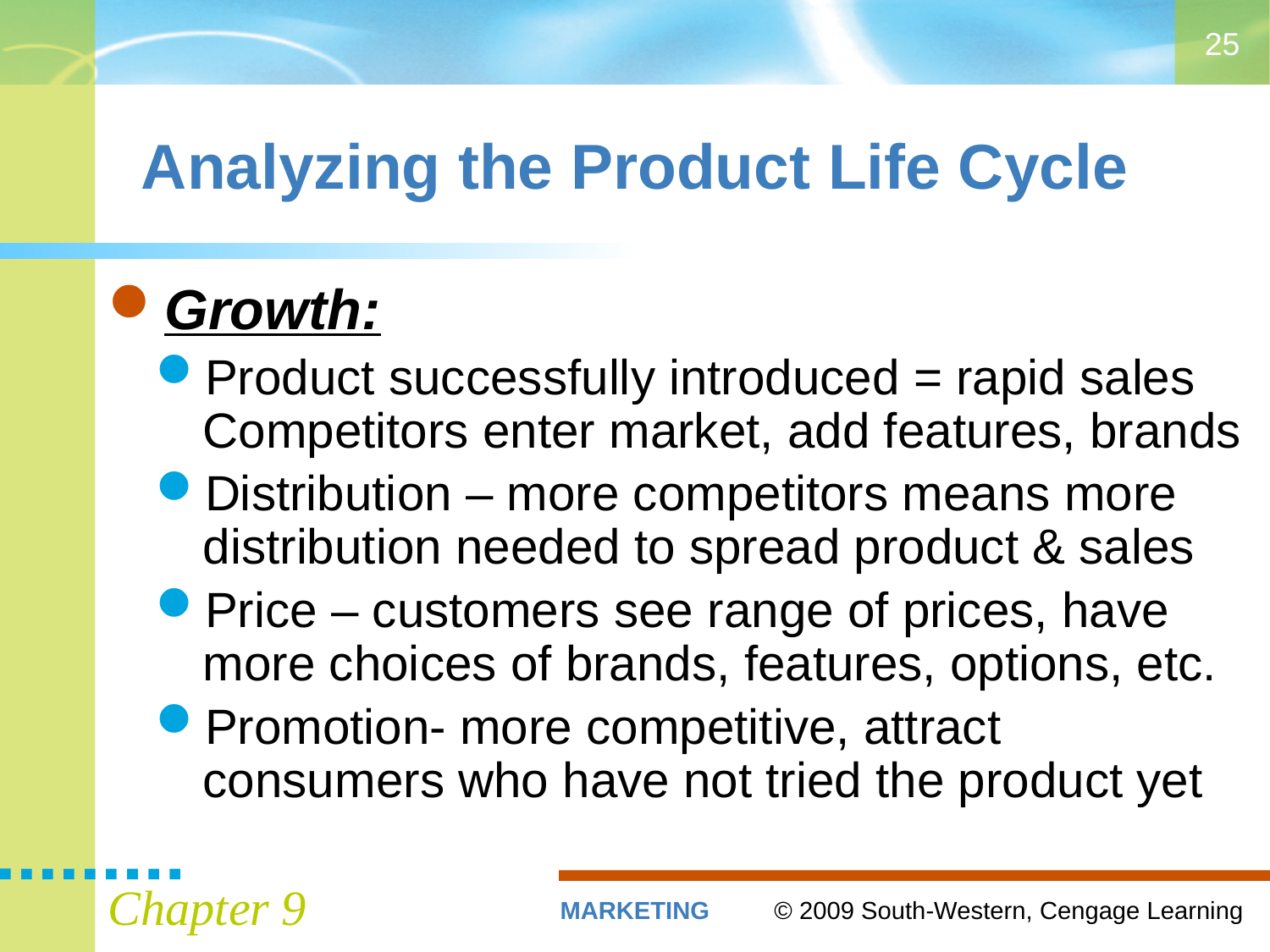

25
# Analyzing the Product Life Cycle
Growth:
Product successfully introduced = rapid sales
Competitors enter market, add features, brands
Distribution – more competitors means more distribution needed to spread product & sales
Price – customers see range of prices, have more choices of brands, features, options, etc.
Promotion- more competitive, attract consumers who have not tried the product yet

Chapter 9